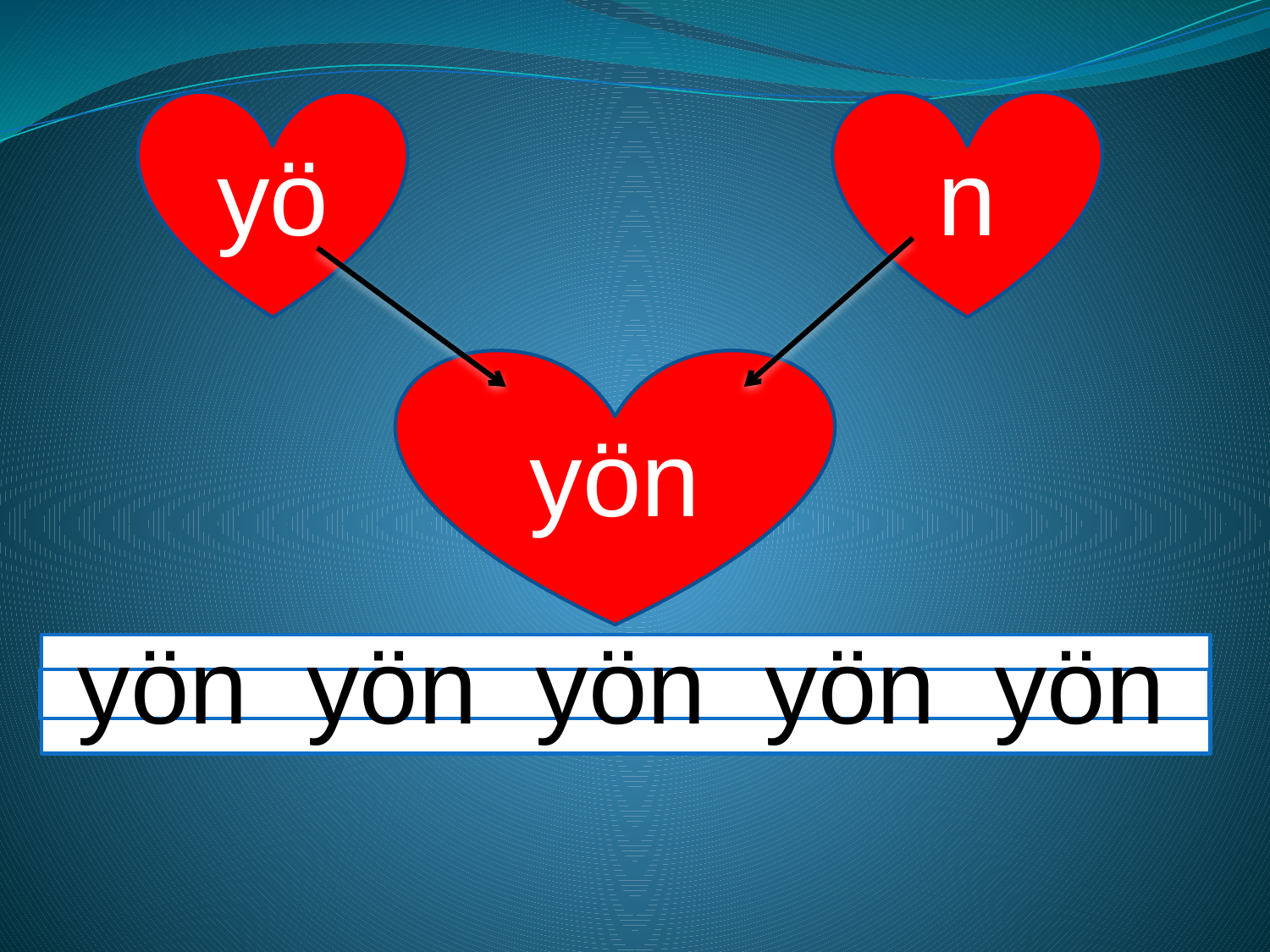

yö
n

yön

  yön  yön  yön  yön  yön